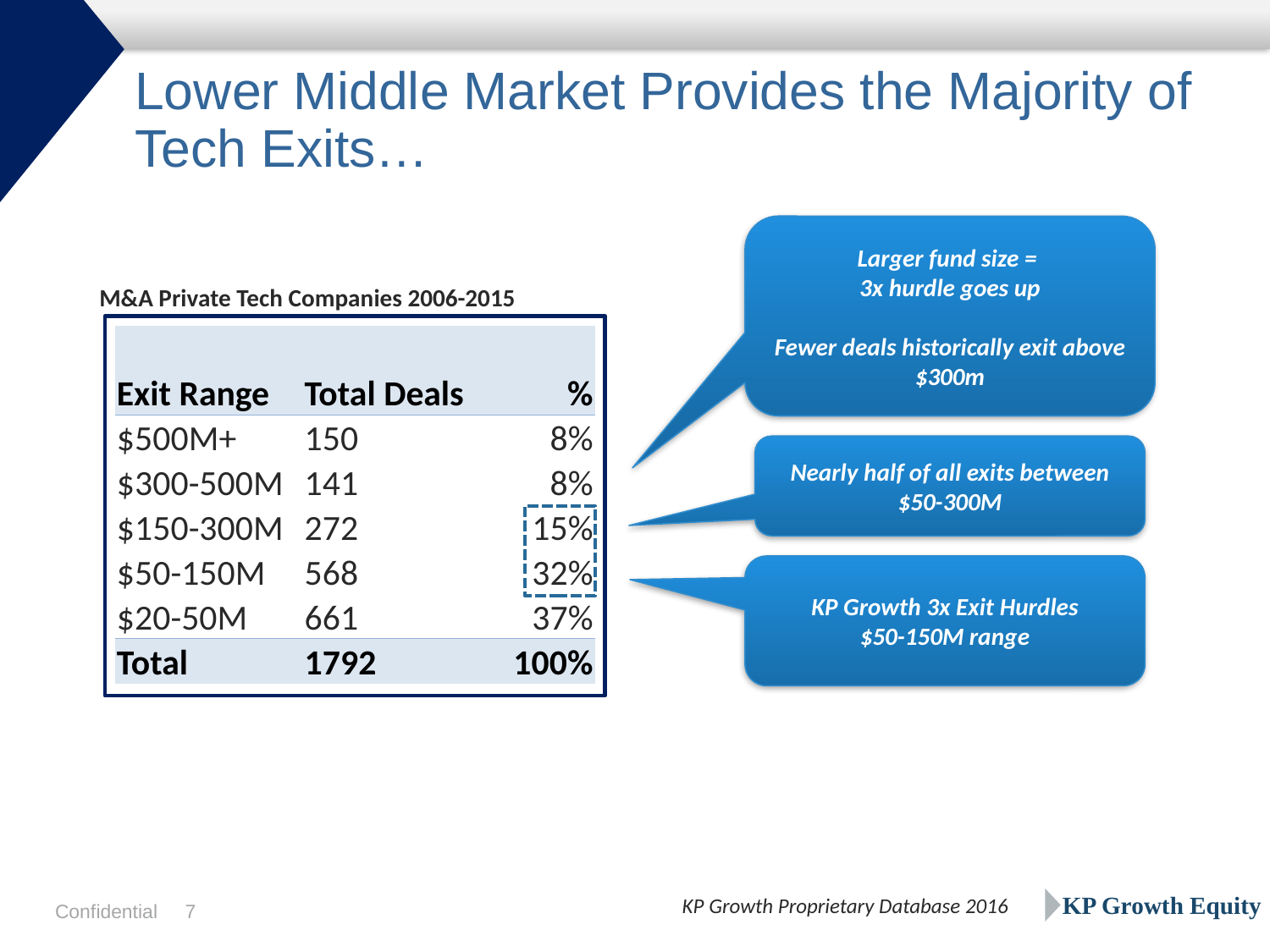

# Lower Middle Market Provides the Majority of Tech Exits…
Larger fund size =
3x hurdle goes up

Fewer deals historically exit above $300m
M&A Private Tech Companies 2006-2015

| Exit Range | Total Deals | % |
| --- | --- | --- |
| $500M+ | 150 | 8% |
| $300-500M | 141 | 8% |
| $150-300M | 272 | 15% |
| $50-150M | 568 | 32% |
| $20-50M | 661 | 37% |
| Total | 1792 | 100% |
Nearly half of all exits between $50-300M

KP Growth 3x Exit Hurdles
$50-150M range

KP Growth Equity
KP Growth Proprietary Database 2016
Confidential
7